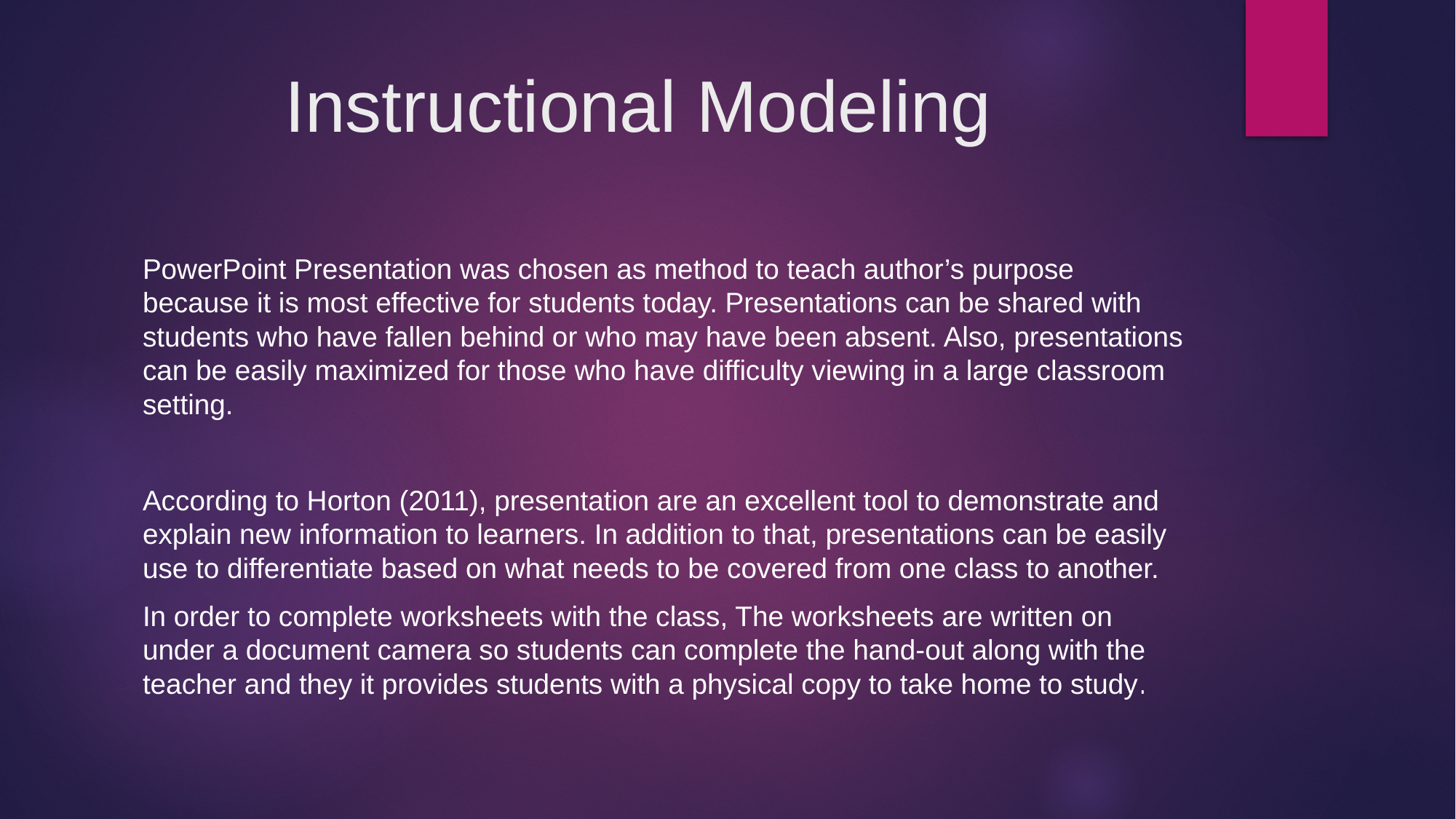

# Instructional Modeling
PowerPoint Presentation was chosen as method to teach author’s purpose because it is most effective for students today. Presentations can be shared with students who have fallen behind or who may have been absent. Also, presentations can be easily maximized for those who have difficulty viewing in a large classroom setting.

According to Horton (2011), presentation are an excellent tool to demonstrate and explain new information to learners. In addition to that, presentations can be easily use to differentiate based on what needs to be covered from one class to another.
In order to complete worksheets with the class, The worksheets are written on under a document camera so students can complete the hand-out along with the teacher and they it provides students with a physical copy to take home to study.